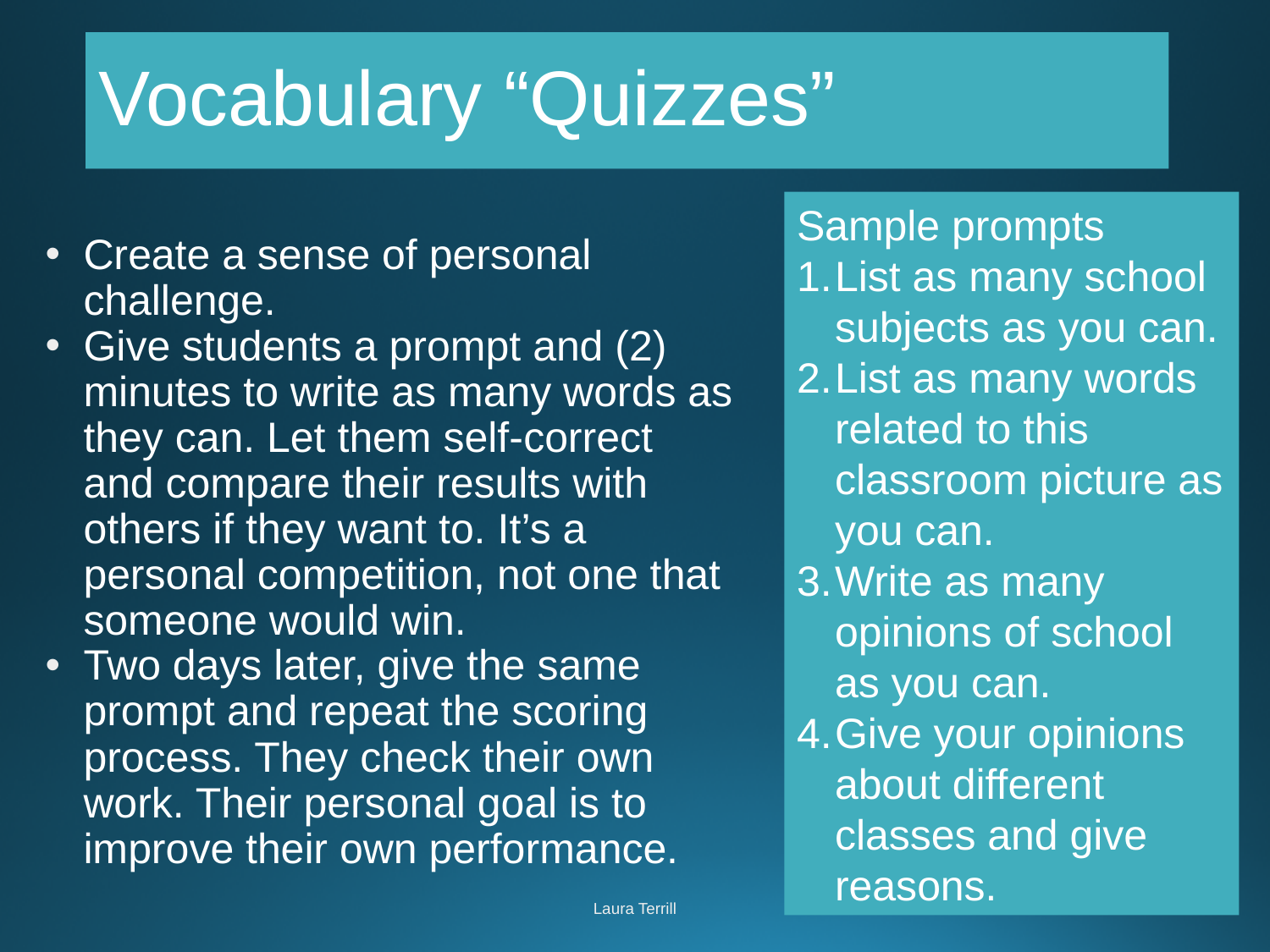

# Vocabulary “Quizzes”
Sample prompts
List as many school subjects as you can.
List as many words related to this classroom picture as you can.
Write as many opinions of school as you can.
Give your opinions about different classes and give reasons.
Create a sense of personal challenge.
Give students a prompt and (2) minutes to write as many words as they can. Let them self-correct and compare their results with others if they want to. It’s a personal competition, not one that someone would win.
Two days later, give the same prompt and repeat the scoring process. They check their own work. Their personal goal is to improve their own performance.

Laura Terrill
19